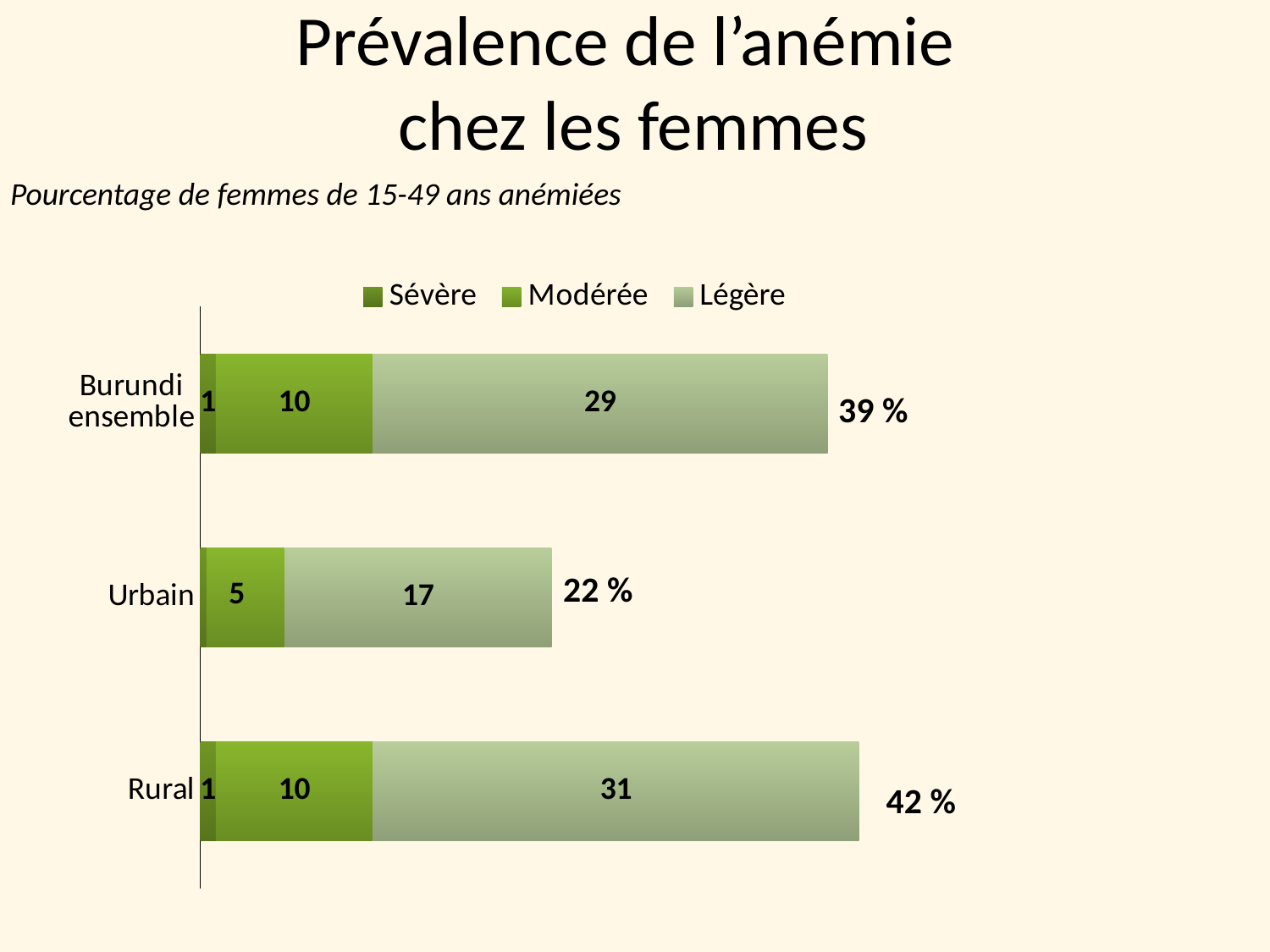

# Prévalence de l’anémie chez les femmes
Pourcentage de femmes de 15-49 ans anémiées

### Chart

| Category | Sévère | Modérée | Légère |
|---|---|---|---|
| Rural | 1.0 | 10.0 | 31.0 |
| Urbain | 0.4 | 5.0 | 17.0 |
| Burundi ensemble | 1.0 | 10.0 | 29.0 |
39 %
22 %
42 %